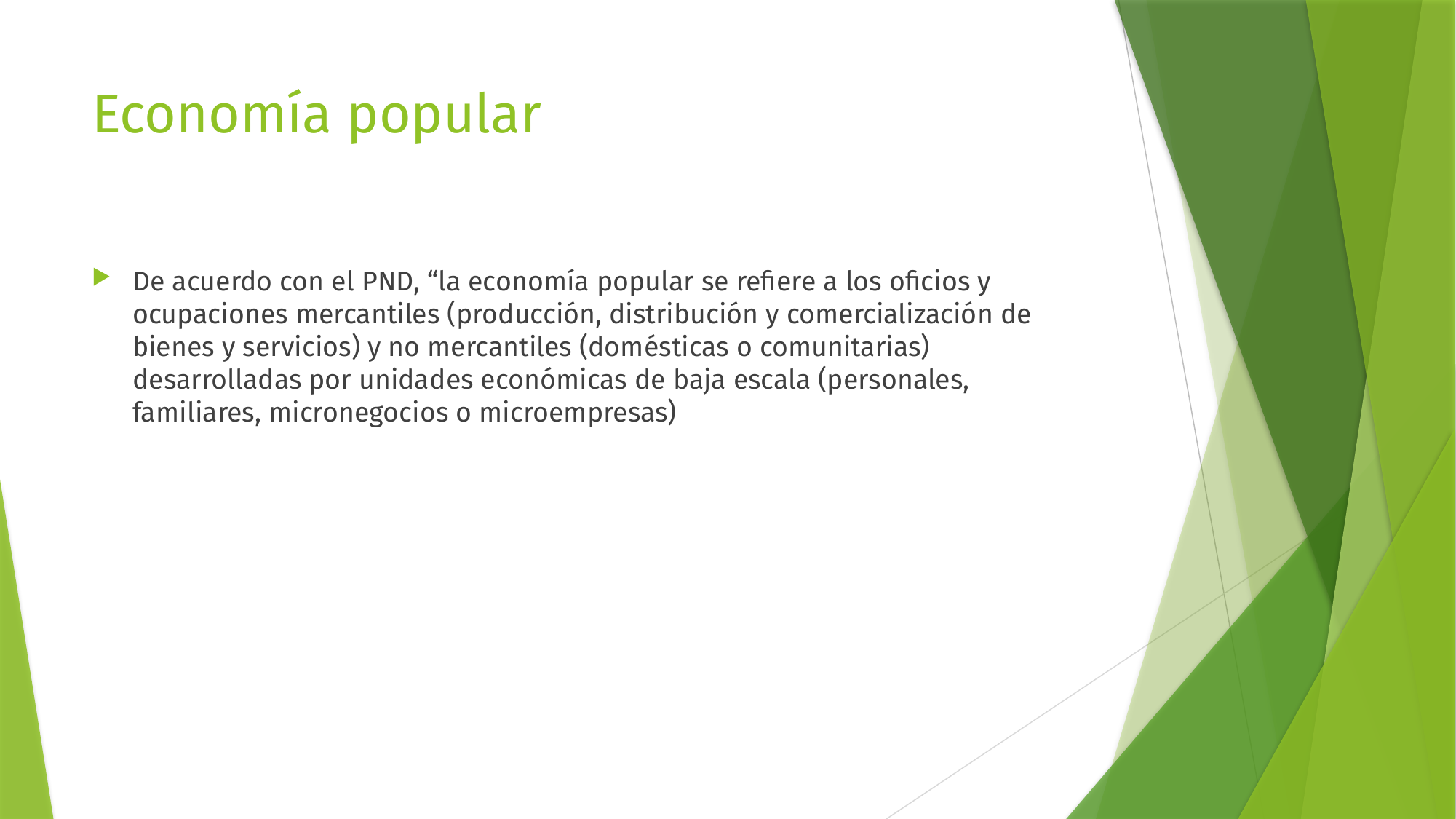

# Economía popular
De acuerdo con el PND, “la economía popular se refiere a los oficios y ocupaciones mercantiles (producción, distribución y comercialización de bienes y servicios) y no mercantiles (domésticas o comunitarias) desarrolladas por unidades económicas de baja escala (personales, familiares, micronegocios o microempresas)